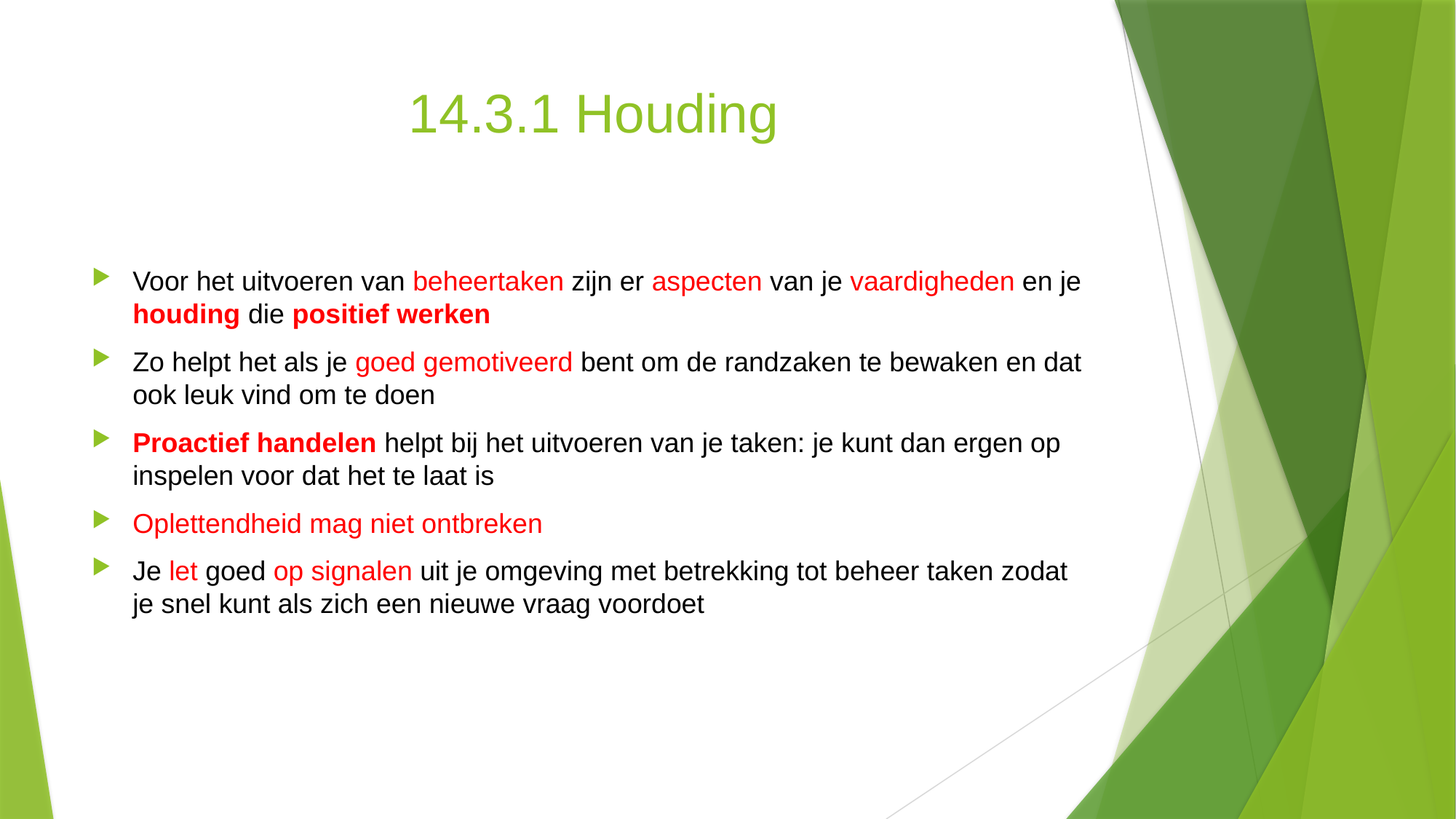

# 14.3.1 Houding
Voor het uitvoeren van beheertaken zijn er aspecten van je vaardigheden en je houding die positief werken
Zo helpt het als je goed gemotiveerd bent om de randzaken te bewaken en dat ook leuk vind om te doen
Proactief handelen helpt bij het uitvoeren van je taken: je kunt dan ergen op inspelen voor dat het te laat is
Oplettendheid mag niet ontbreken
Je let goed op signalen uit je omgeving met betrekking tot beheer taken zodat je snel kunt als zich een nieuwe vraag voordoet